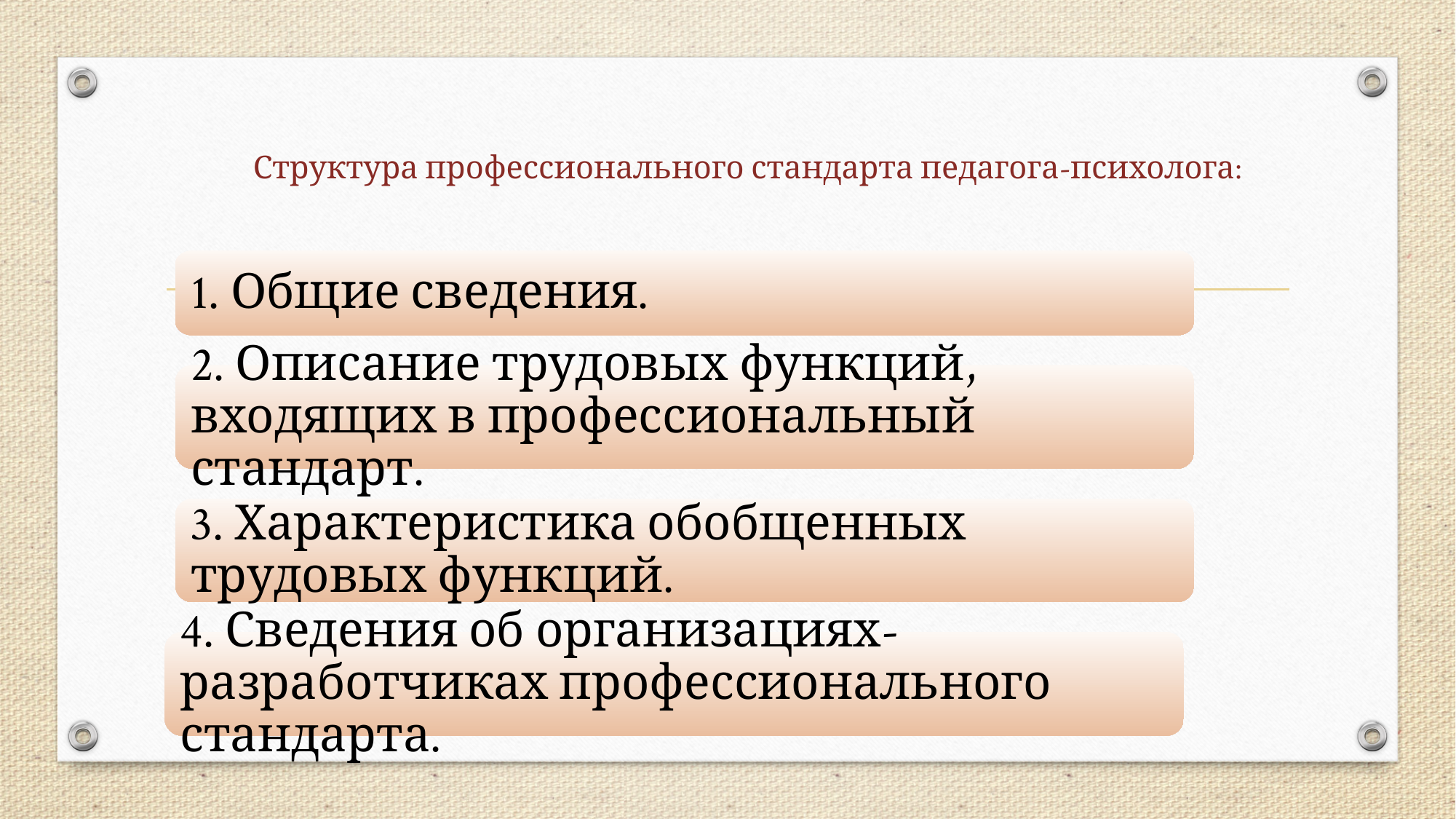

# Структура профессионального стандарта педагога-психолога:
1. Общие сведения.
2. Описание трудовых функций, входящих в профессиональный стандарт.
3. Характеристика обобщенных трудовых функций.
4. Сведения об организациях-разработчиках профессионального стандарта.